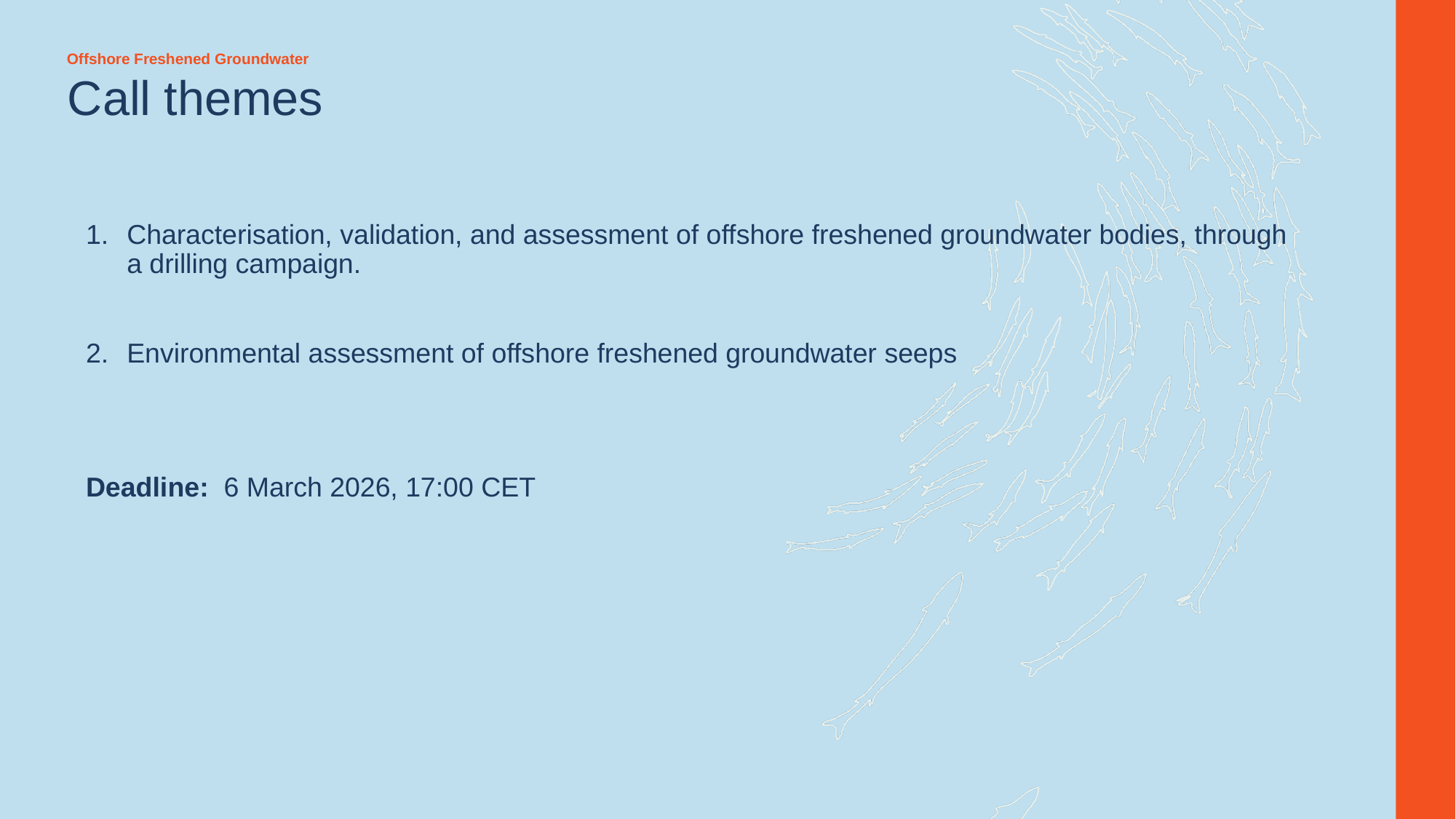

Offshore Freshened Groundwater

Call themes
Characterisation, validation, and assessment of offshore freshened groundwater bodies, through a drilling campaign.

Environmental assessment of offshore freshened groundwater seeps

Deadline:  6 March 2026, 17:00 CET